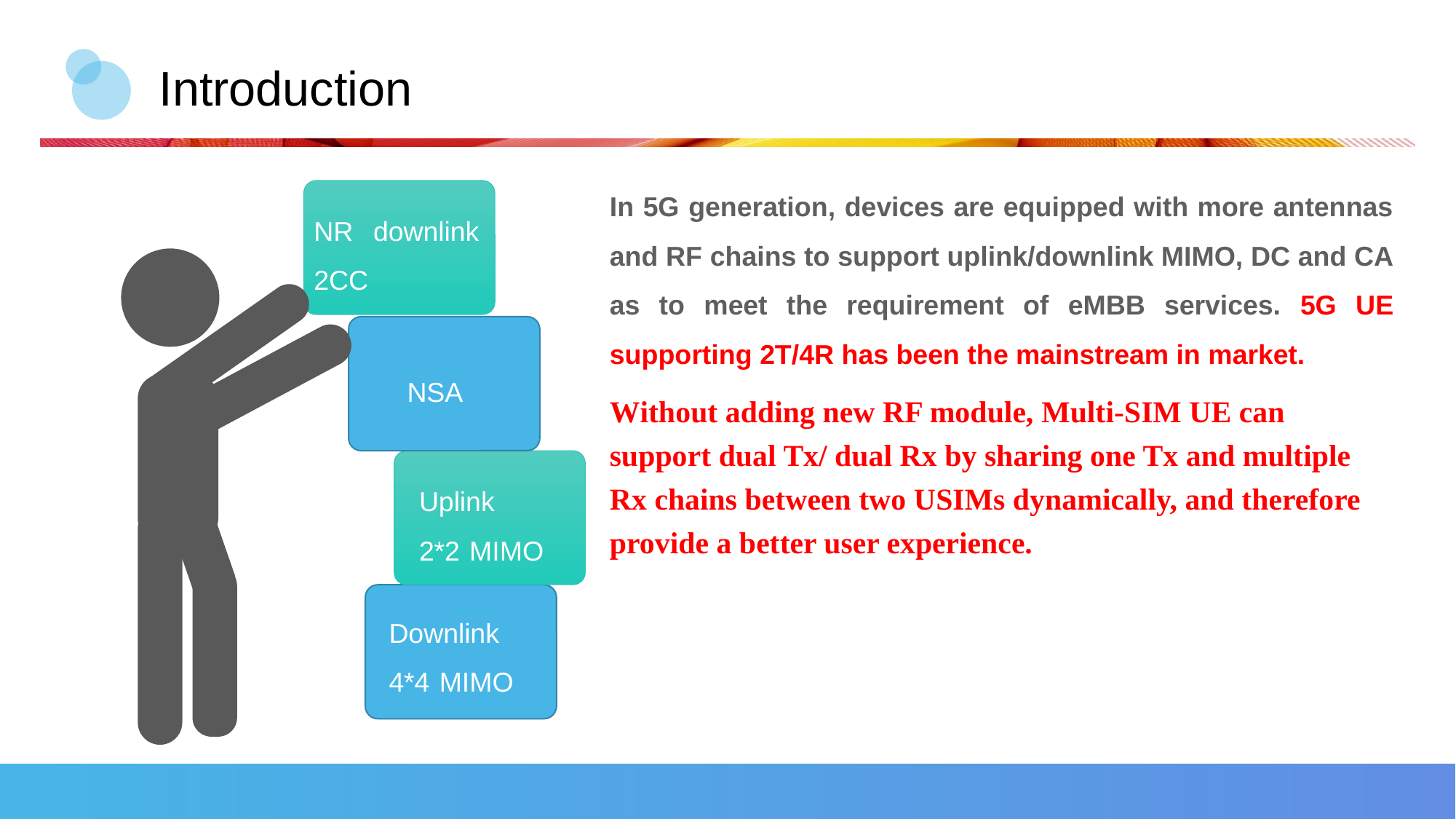

# Introduction
In 5G generation, devices are equipped with more antennas and RF chains to support uplink/downlink MIMO, DC and CA as to meet the requirement of eMBB services. 5G UE supporting 2T/4R has been the mainstream in market.
Without adding new RF module, Multi-SIM UE can support dual Tx/ dual Rx by sharing one Tx and multiple Rx chains between two USIMs dynamically, and therefore provide a better user experience.

NR downlink 2CC

NSA

Uplink
2*2 MIMO

Downlink 4*4 MIMO